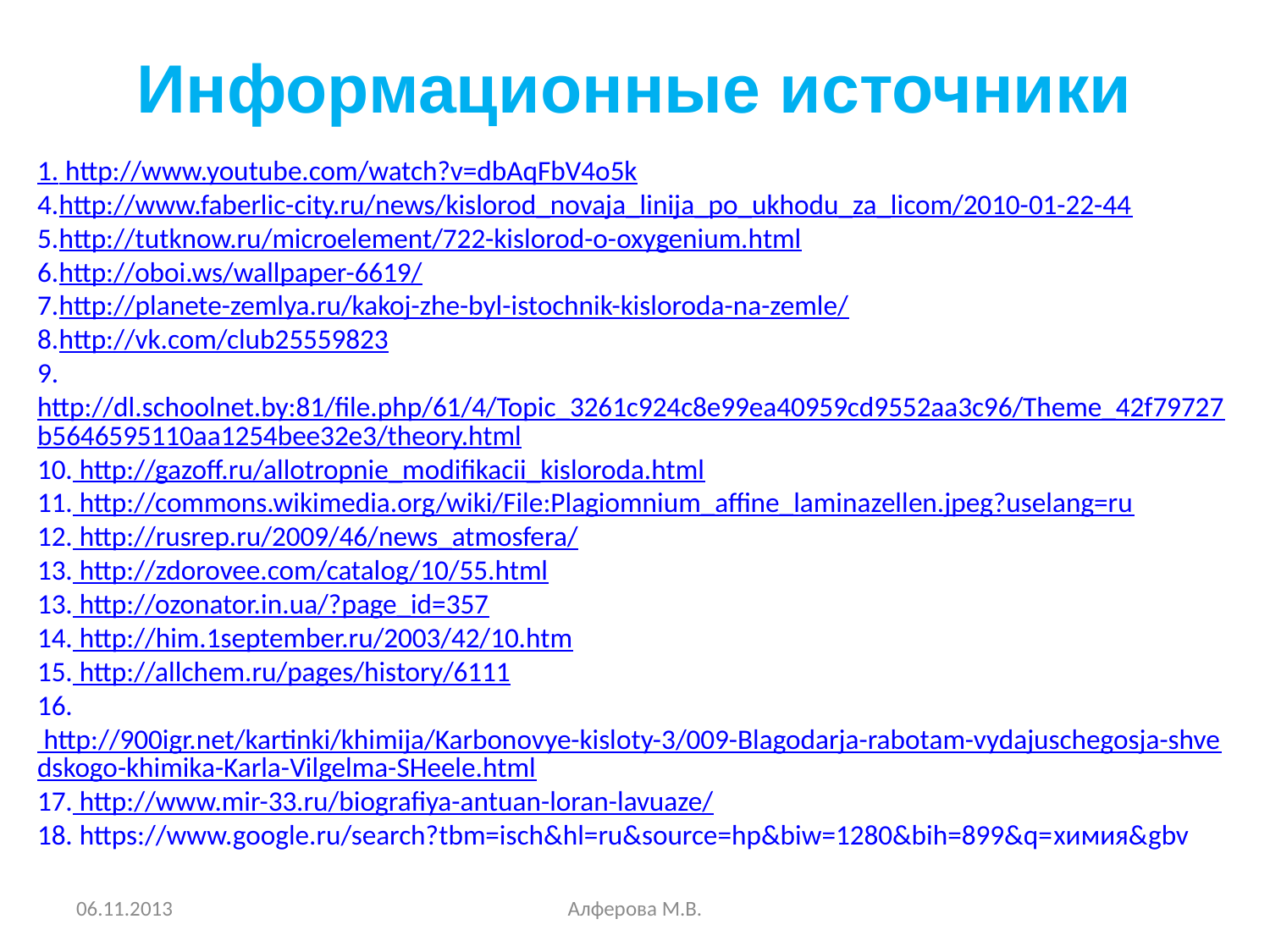

# Информационные источники
1. http://www.youtube.com/watch?v=dbAqFbV4o5k
4.http://www.faberlic-city.ru/news/kislorod_novaja_linija_po_ukhodu_za_licom/2010-01-22-44
5.http://tutknow.ru/microelement/722-kislorod-o-oxygenium.html
6.http://oboi.ws/wallpaper-6619/
7.http://planete-zemlya.ru/kakoj-zhe-byl-istochnik-kisloroda-na-zemle/
8.http://vk.com/club25559823
9.http://dl.schoolnet.by:81/file.php/61/4/Topic_3261c924c8e99ea40959cd9552aa3c96/Theme_42f79727b5646595110aa1254bee32e3/theory.html
10. http://gazoff.ru/allotropnie_modifikacii_kisloroda.html
11. http://commons.wikimedia.org/wiki/File:Plagiomnium_affine_laminazellen.jpeg?uselang=ru
12. http://rusrep.ru/2009/46/news_atmosfera/
13. http://zdorovee.com/catalog/10/55.html
13. http://ozonator.in.ua/?page_id=357
14. http://him.1september.ru/2003/42/10.htm
15. http://allchem.ru/pages/history/6111
16. http://900igr.net/kartinki/khimija/Karbonovye-kisloty-3/009-Blagodarja-rabotam-vydajuschegosja-shvedskogo-khimika-Karla-Vilgelma-SHeele.html
17. http://www.mir-33.ru/biografiya-antuan-loran-lavuaze/
18. https://www.google.ru/search?tbm=isch&hl=ru&source=hp&biw=1280&bih=899&q=химия&gbv

06.11.2013
Алферова М.В.